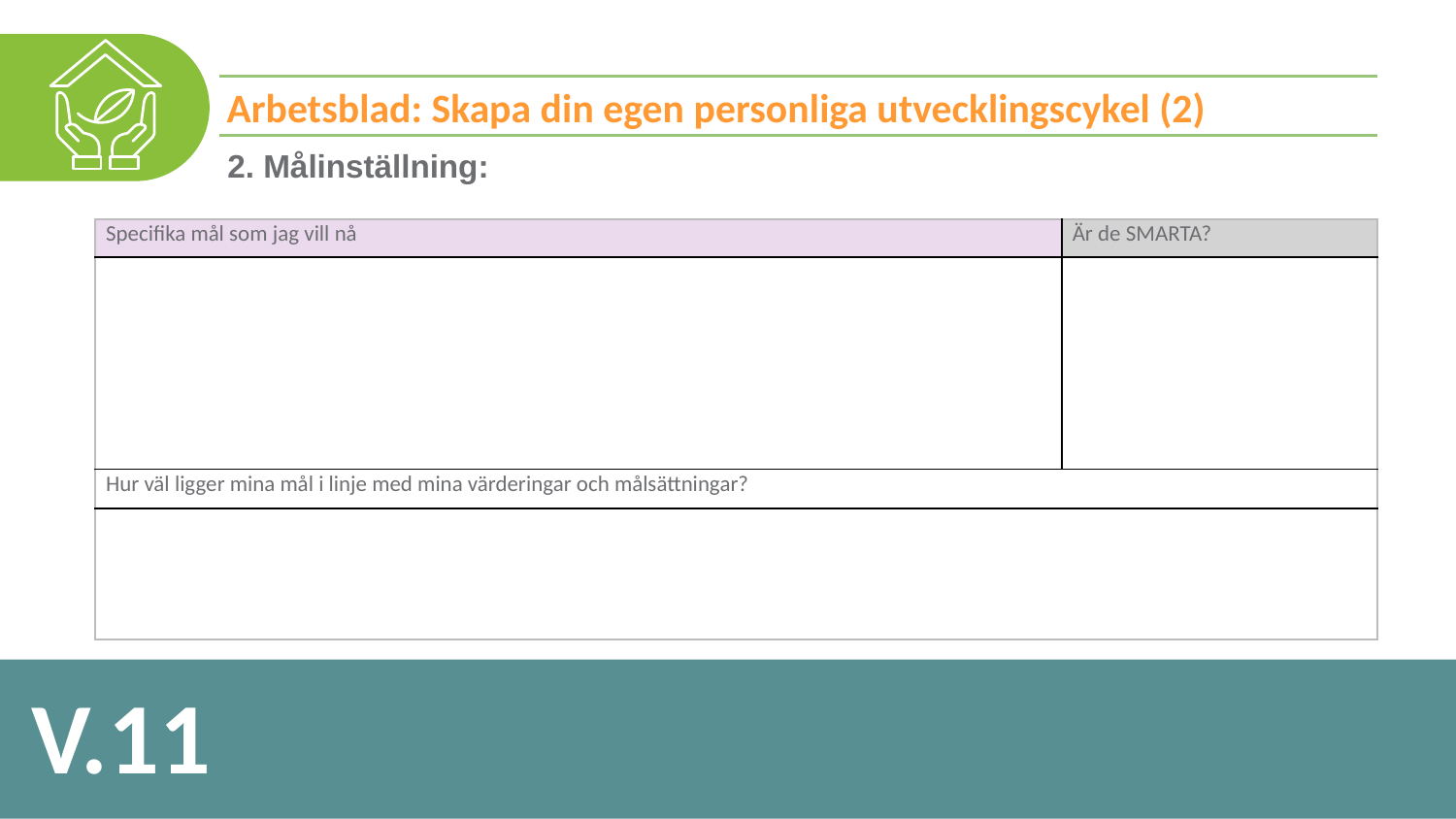

Arbetsblad: Skapa din egen personliga utvecklingscykel (2)

2. Målinställning:
| Specifika mål som jag vill nå | Är de SMARTA? |
| --- | --- |
|  |  |
| Hur väl ligger mina mål i linje med mina värderingar och målsättningar? |  |
|  |  |

V.11